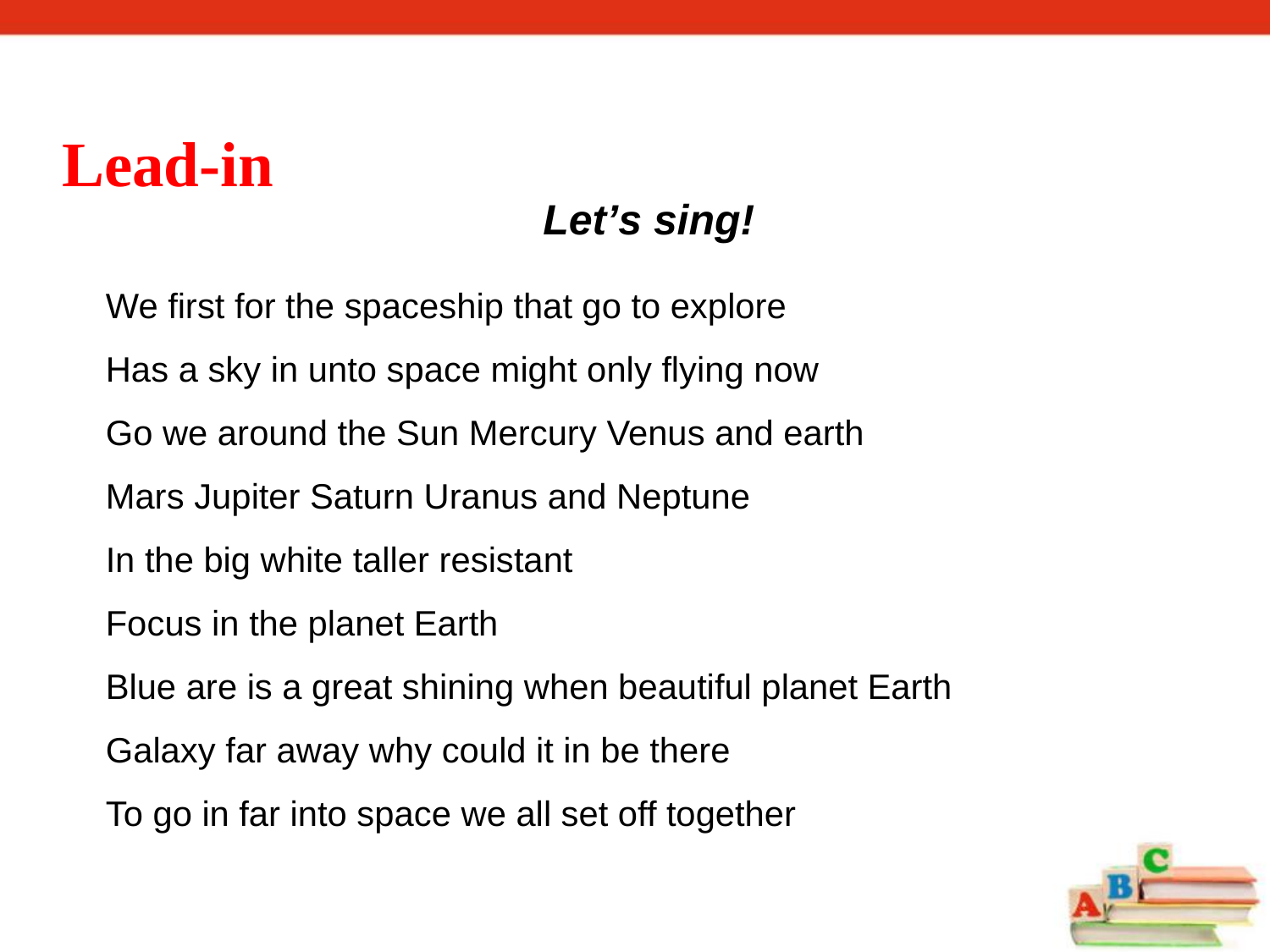

Lead-in
Let’s sing!
We first for the spaceship that go to explore
Has a sky in unto space might only flying now
Go we around the Sun Mercury Venus and earth
Mars Jupiter Saturn Uranus and Neptune
In the big white taller resistant
Focus in the planet Earth
Blue are is a great shining when beautiful planet Earth
Galaxy far away why could it in be there
To go in far into space we all set off together